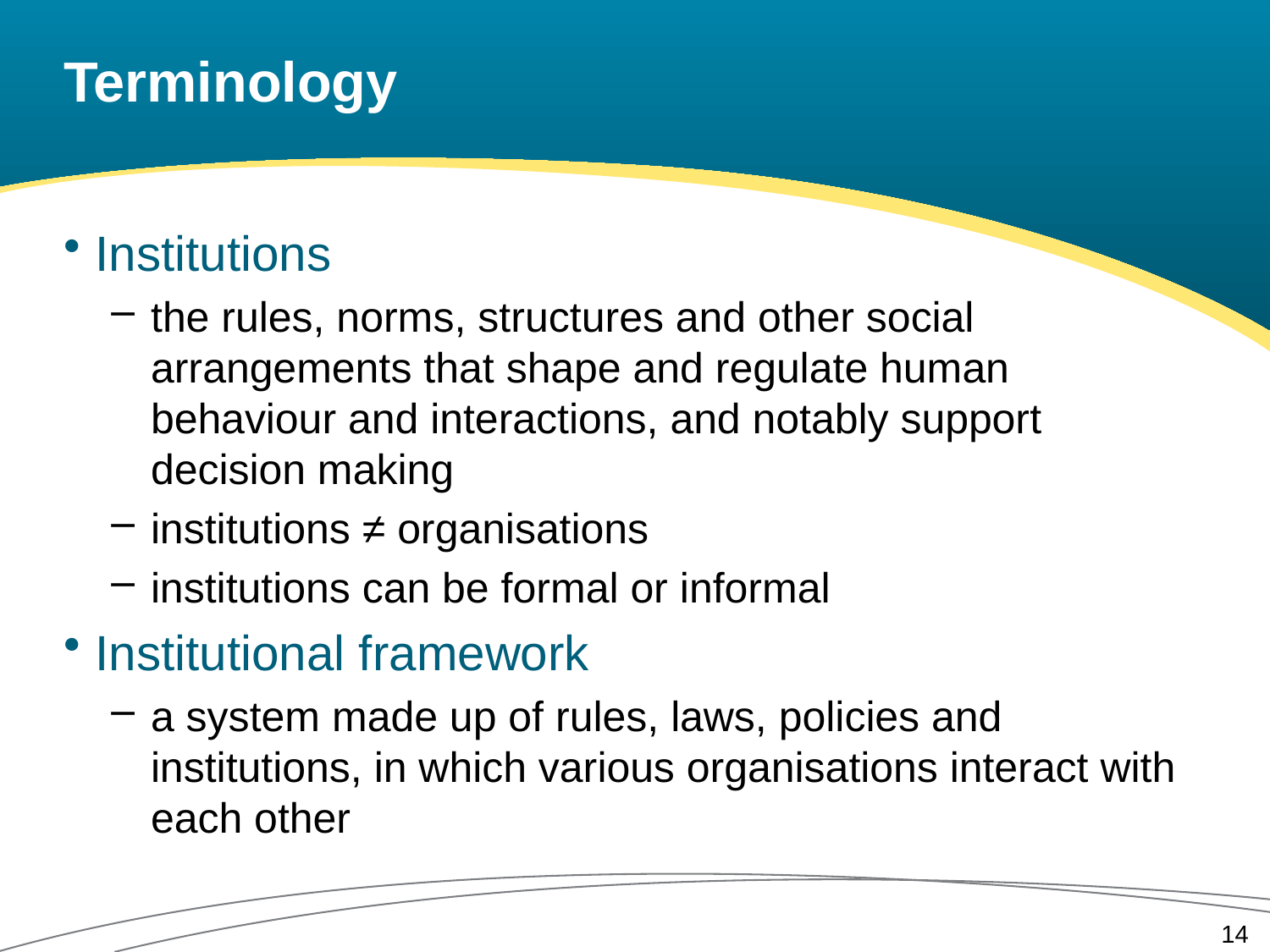

# Terminology
Institutions
the rules, norms, structures and other social arrangements that shape and regulate human behaviour and interactions, and notably support decision making
institutions ≠ organisations
institutions can be formal or informal
Institutional framework
a system made up of rules, laws, policies and institutions, in which various organisations interact with each other
14